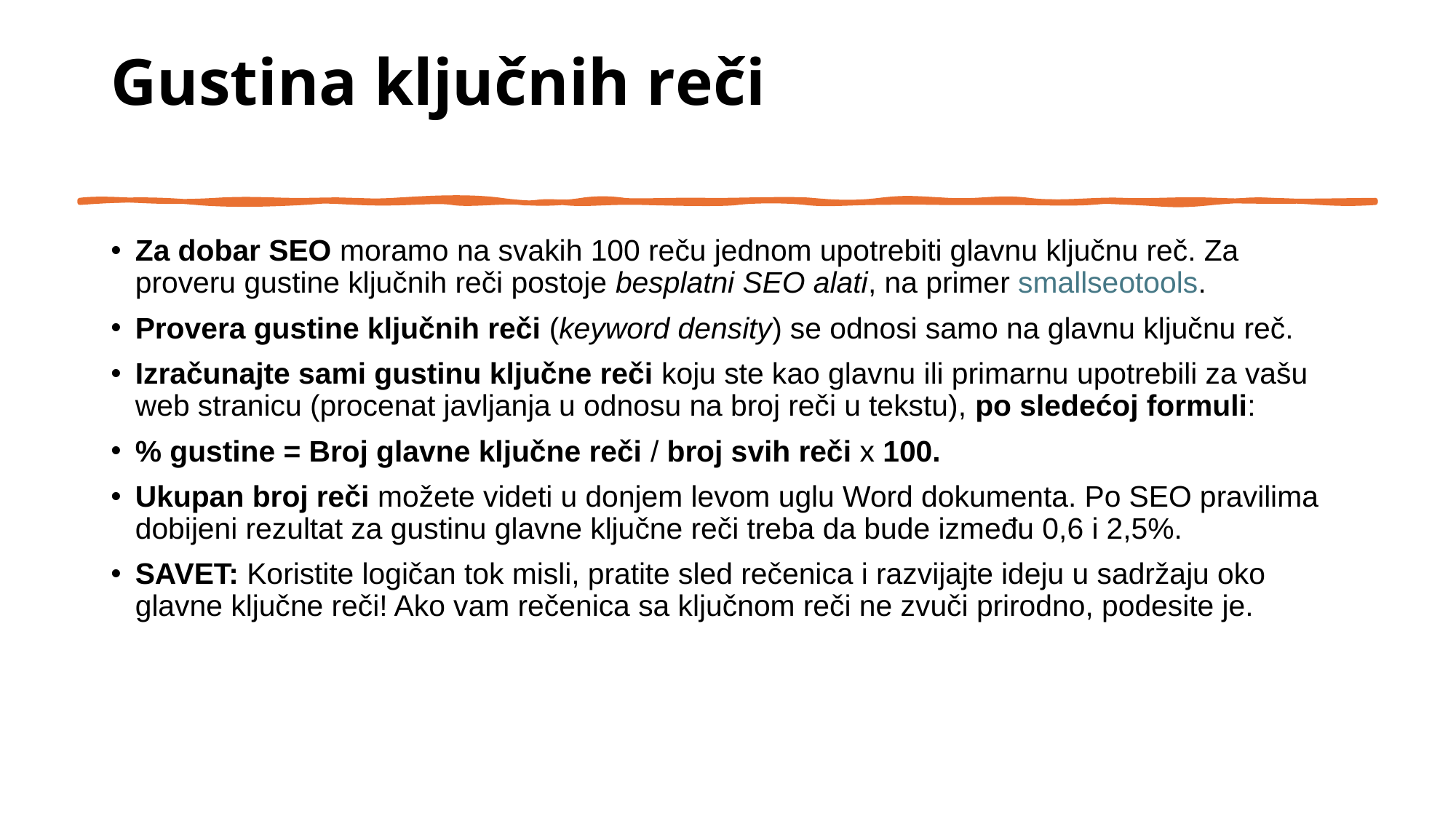

# Gustina ključnih reči

Za dobar SEO moramo na svakih 100 reču jednom upotrebiti glavnu ključnu reč. Za proveru gustine ključnih reči postoje besplatni SEO alati, na primer smallseotools.
Provera gustine ključnih reči (keyword density) se odnosi samo na glavnu ključnu reč.
Izračunajte sami gustinu ključne reči koju ste kao glavnu ili primarnu upotrebili za vašu web stranicu (procenat javljanja u odnosu na broj reči u tekstu), po sledećoj formuli:
% gustine = Broj glavne ključne reči / broj svih reči x 100.
Ukupan broj reči možete videti u donjem levom uglu Word dokumenta. Po SEO pravilima dobijeni rezultat za gustinu glavne ključne reči treba da bude između 0,6 i 2,5%.
SAVET: Koristite logičan tok misli, pratite sled rečenica i razvijajte ideju u sadržaju oko glavne ključne reči! Ako vam rečenica sa ključnom reči ne zvuči prirodno, podesite je.